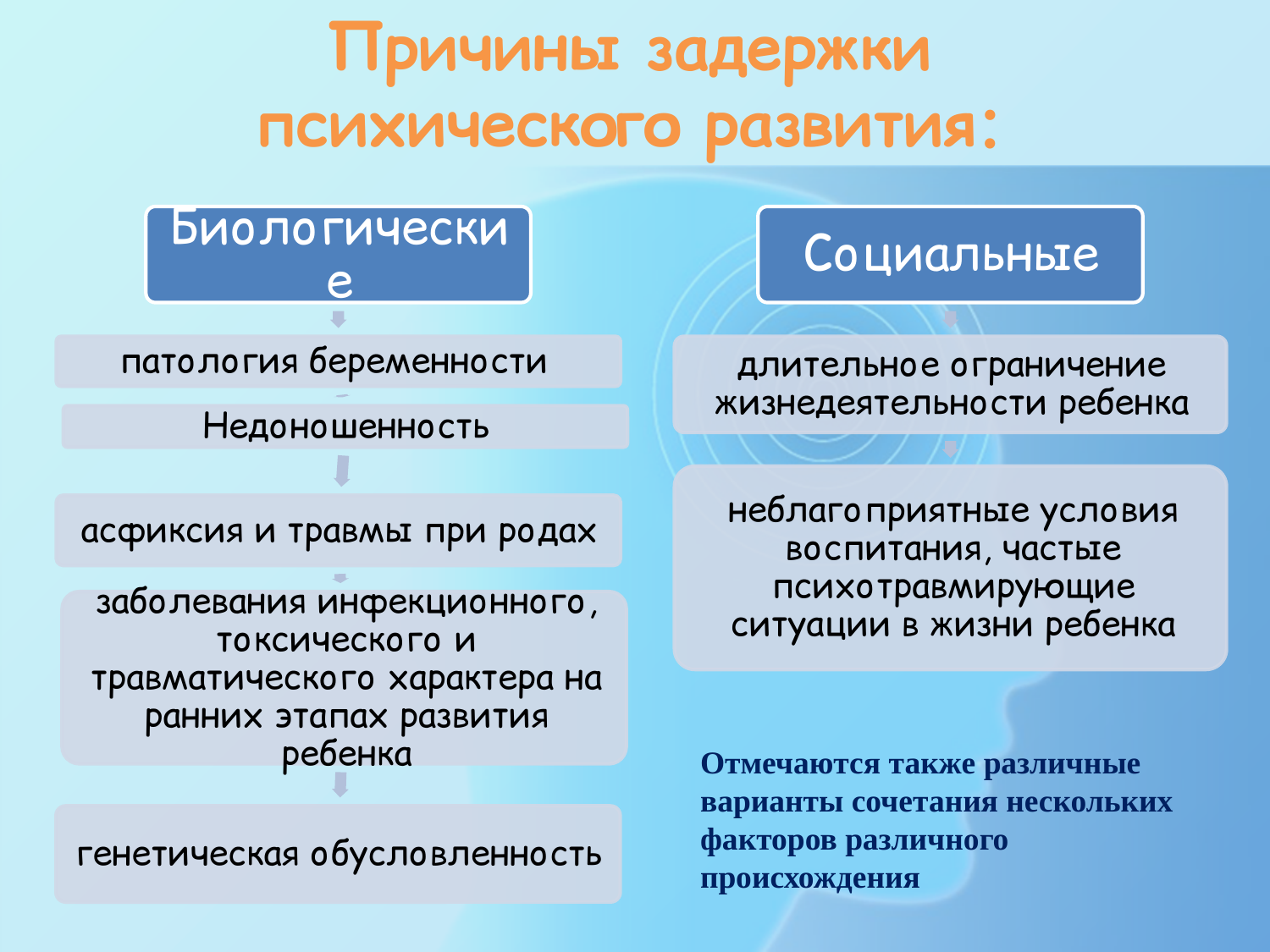

Причины задержки психического развития:
Биологические
патология беременности
Недоношенность
асфиксия и травмы при родах
заболевания инфекционного, токсического и травматического характера на ранних этапах развития ребенка
генетическая обусловленность
Социальные
длительное ограничение жизнедеятельности ребенка
неблагоприятные условия воспитания, частые психотравмирующие ситуации в жизни ребенка
Отмечаются также различные варианты сочетания нескольких факторов различного происхождения